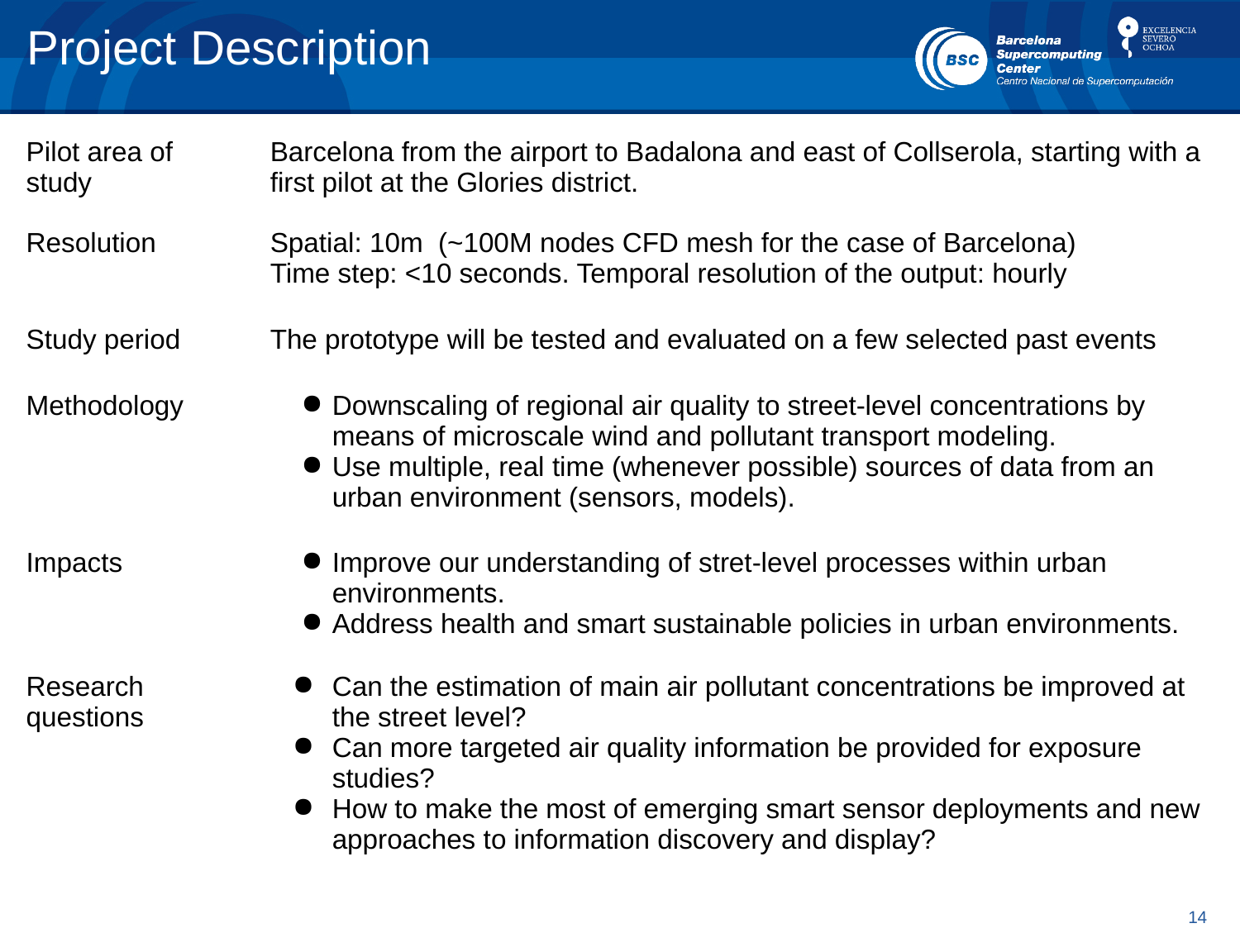

# Project Description
| Pilot area of study | Barcelona from the airport to Badalona and east of Collserola, starting with a first pilot at the Glories district. |
| --- | --- |
| Resolution | Spatial: 10m (~100M nodes CFD mesh for the case of Barcelona) Time step: <10 seconds. Temporal resolution of the output: hourly |
| Study period | The prototype will be tested and evaluated on a few selected past events |
| Methodology | Downscaling of regional air quality to street-level concentrations by means of microscale wind and pollutant transport modeling. Use multiple, real time (whenever possible) sources of data from an urban environment (sensors, models). |
| Impacts | Improve our understanding of stret-level processes within urban environments. Address health and smart sustainable policies in urban environments. |
| Research questions | Can the estimation of main air pollutant concentrations be improved at the street level? Can more targeted air quality information be provided for exposure studies? How to make the most of emerging smart sensor deployments and new approaches to information discovery and display? |